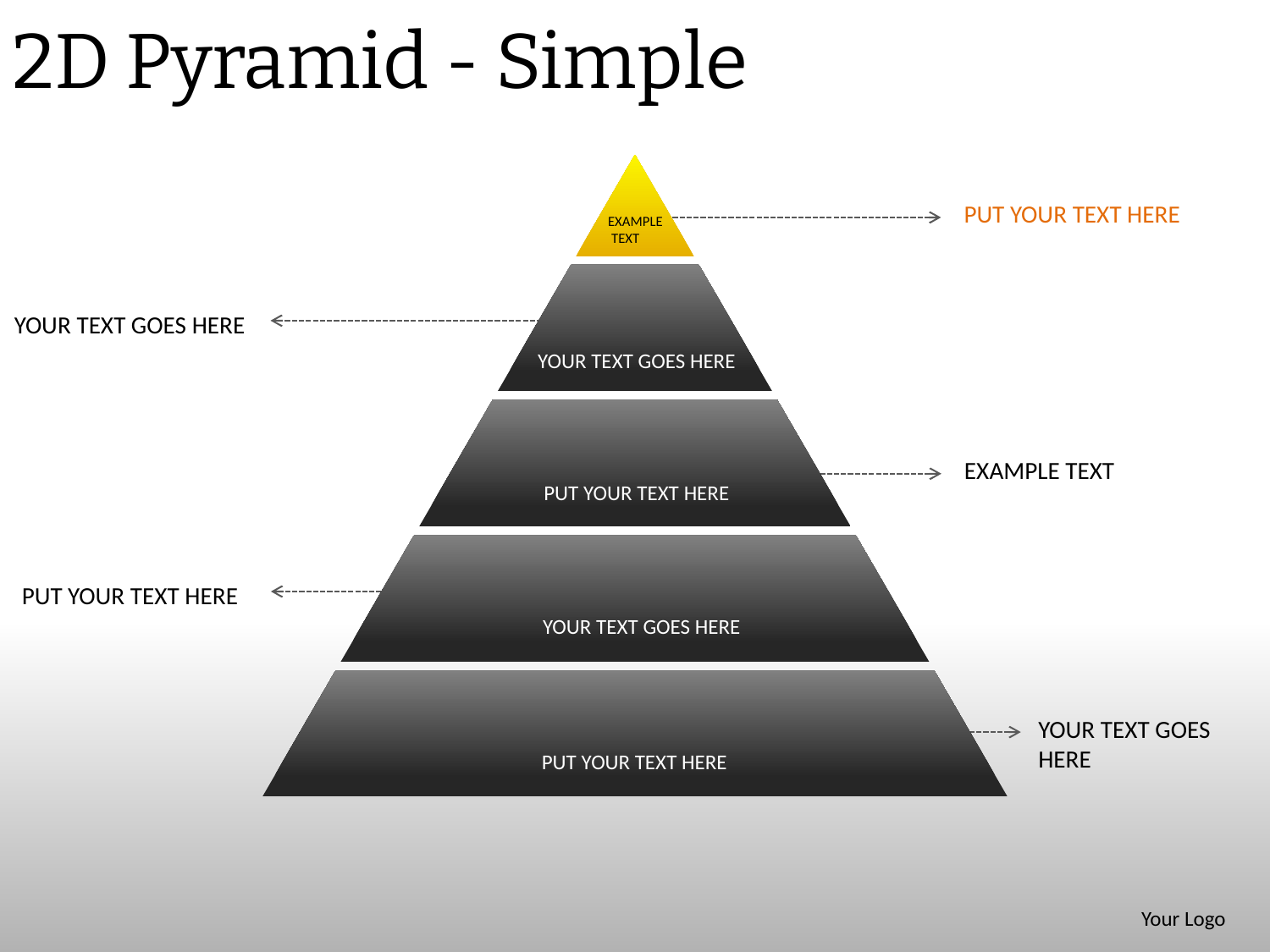

2D Pyramid - Simple

 PUT YOUR TEXT HERE
EXAMPLE
 TEXT
YOUR TEXT GOES HERE
YOUR TEXT GOES HERE
 EXAMPLE TEXT

PUT YOUR TEXT HERE
PUT YOUR TEXT HERE
YOUR TEXT GOES HERE
YOUR TEXT GOES HERE
PUT YOUR TEXT HERE
Your Logo